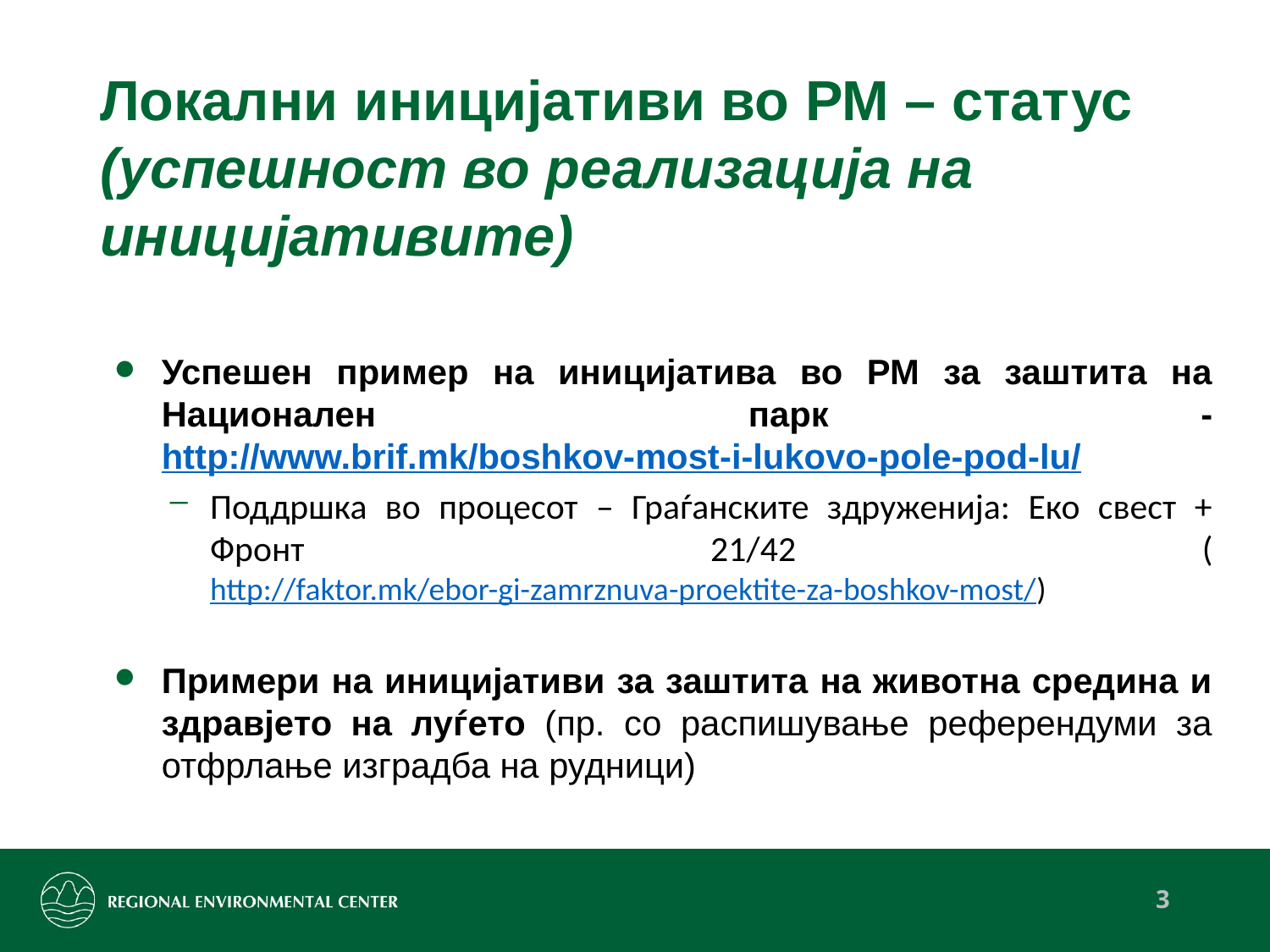

# Локални иницијативи во РМ – статус  (успешност во реализација на иницијативите)
Успешен пример на иницијатива во РМ за заштита на Национален парк - http://www.brif.mk/boshkov-most-i-lukovo-pole-pod-lu/
Поддршка во процесот – Граѓанските здруженија: Еко свест + Фронт 21/42 (http://faktor.mk/ebor-gi-zamrznuva-proektite-za-boshkov-most/)

Примери на иницијативи за заштита на животна средина и здравјето на луѓето (пр. со распишување референдуми за отфрлање изградба на рудници)
3